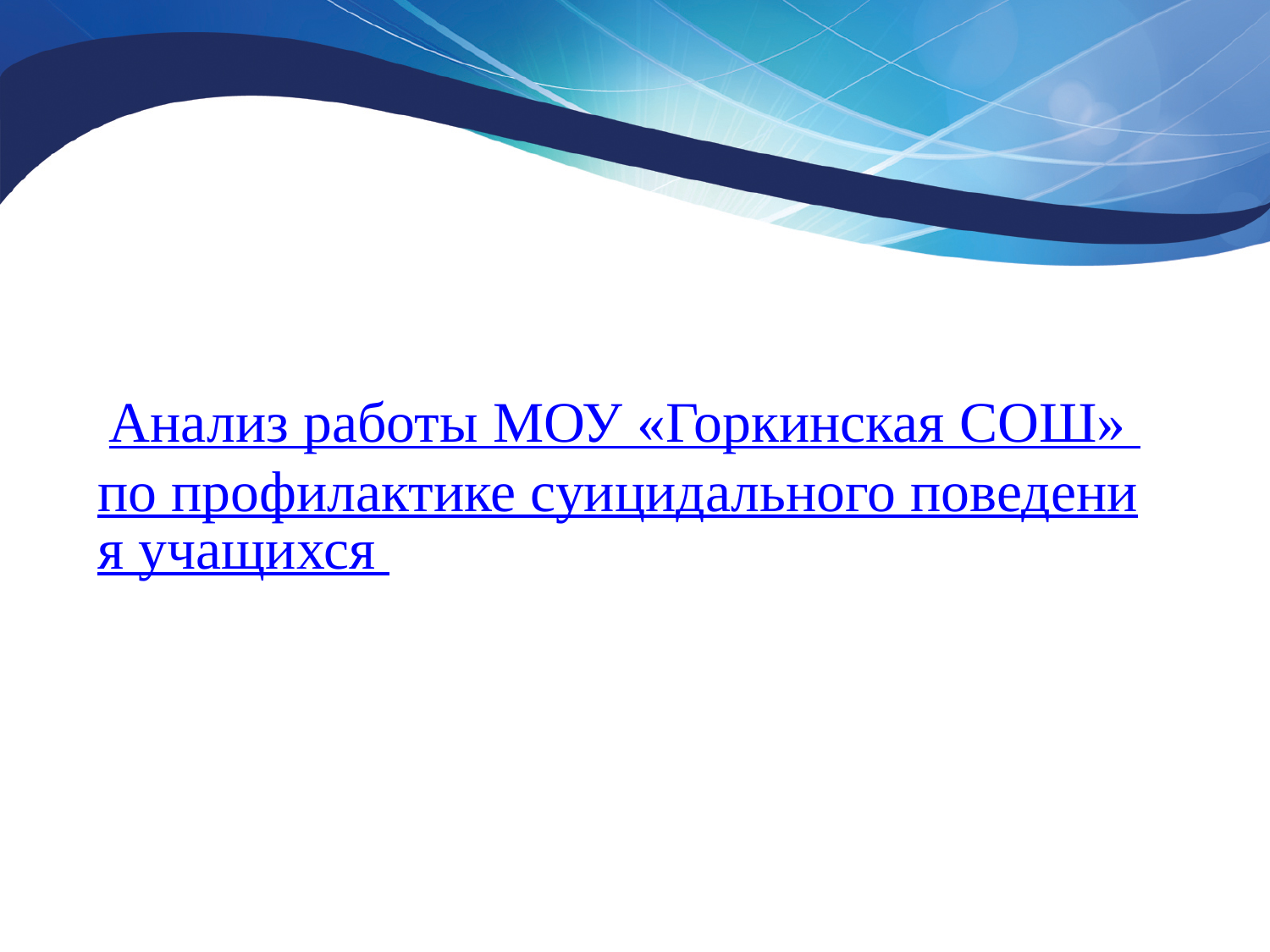

# Анализ работы МОУ «Горкинская СОШ» по профилактике суицидального поведения учащихся